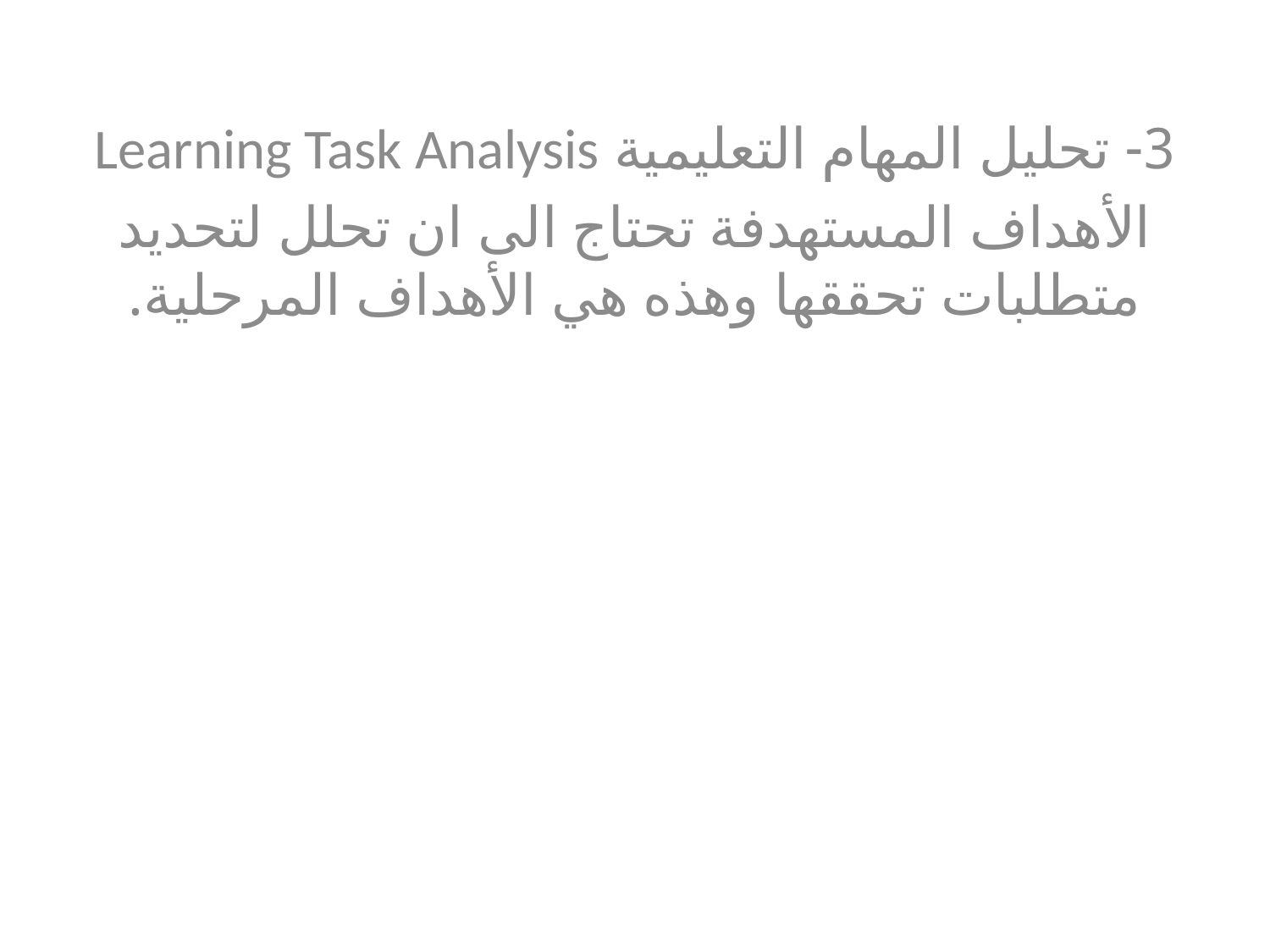

3- تحليل المهام التعليمية Learning Task Analysis
الأهداف المستهدفة تحتاج الى ان تحلل لتحديد متطلبات تحققها وهذه هي الأهداف المرحلية.